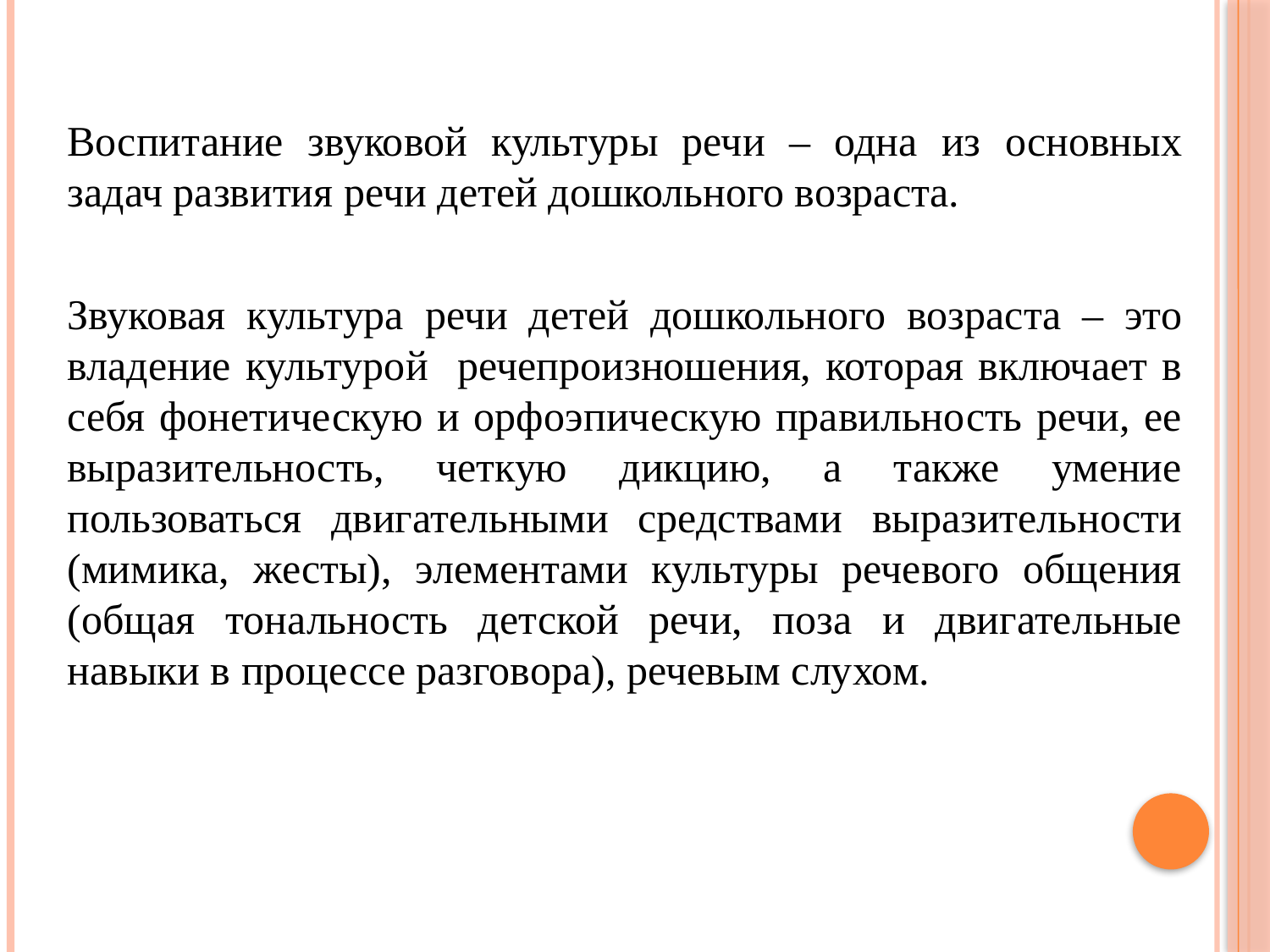

Воспитание звуковой культуры речи – одна из основных задач развития речи детей дошкольного возраста.

Звуковая культура речи детей дошкольного возраста – это владение культурой  речепроизношения, которая включает в себя фонетическую и орфоэпическую правильность речи, ее выразительность, четкую дикцию, а также умение пользоваться двигательными средствами выразительности (мимика, жесты), элементами культуры речевого общения (общая тональность детской речи, поза и двигательные навыки в процессе разговора), речевым слухом.